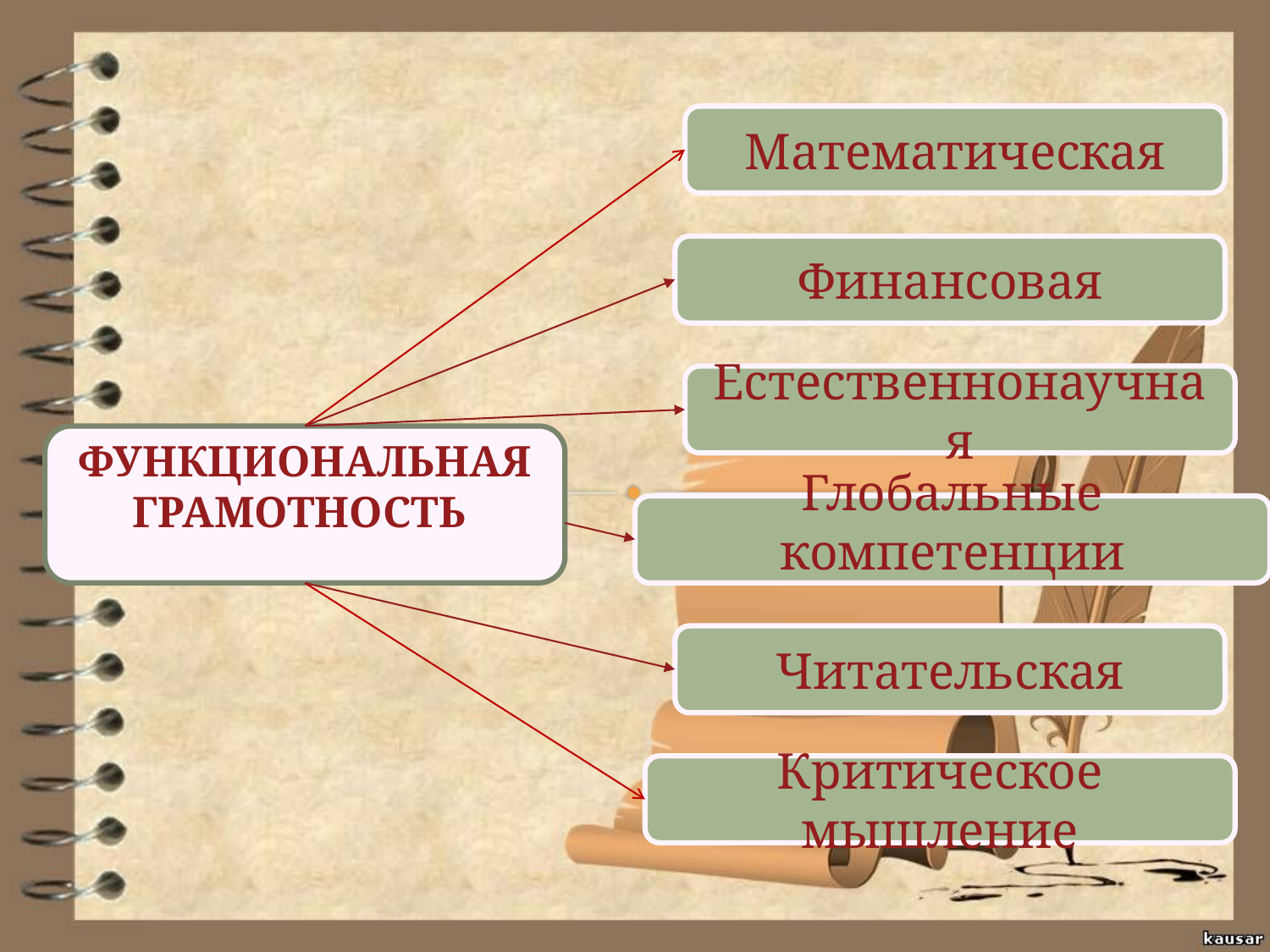

Математическая

Финансовая
Естественнонаучная
ФУНКЦИОНАЛЬНАЯ ГРАМОТНОСТЬ

Глобальные компетенции

Читательская
Критическое мышление